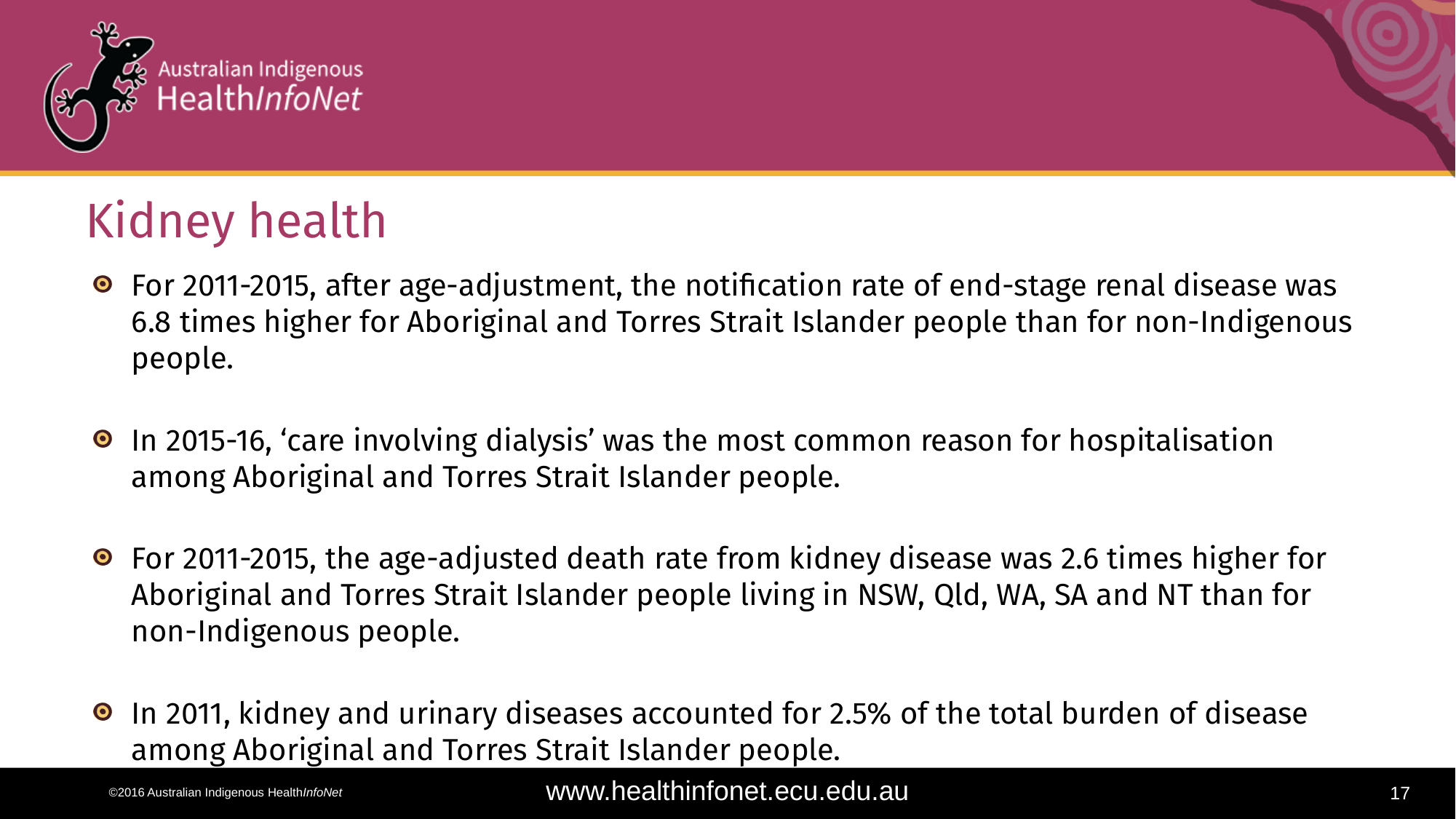

# Kidney health
For 2011-2015, after age-adjustment, the notification rate of end-stage renal disease was 6.8 times higher for Aboriginal and Torres Strait Islander people than for non-Indigenous people.
In 2015-16, ‘care involving dialysis’ was the most common reason for hospitalisation among Aboriginal and Torres Strait Islander people.
For 2011-2015, the age-adjusted death rate from kidney disease was 2.6 times higher for Aboriginal and Torres Strait Islander people living in NSW, Qld, WA, SA and NT than for non-Indigenous people.
In 2011, kidney and urinary diseases accounted for 2.5% of the total burden of disease among Aboriginal and Torres Strait Islander people.